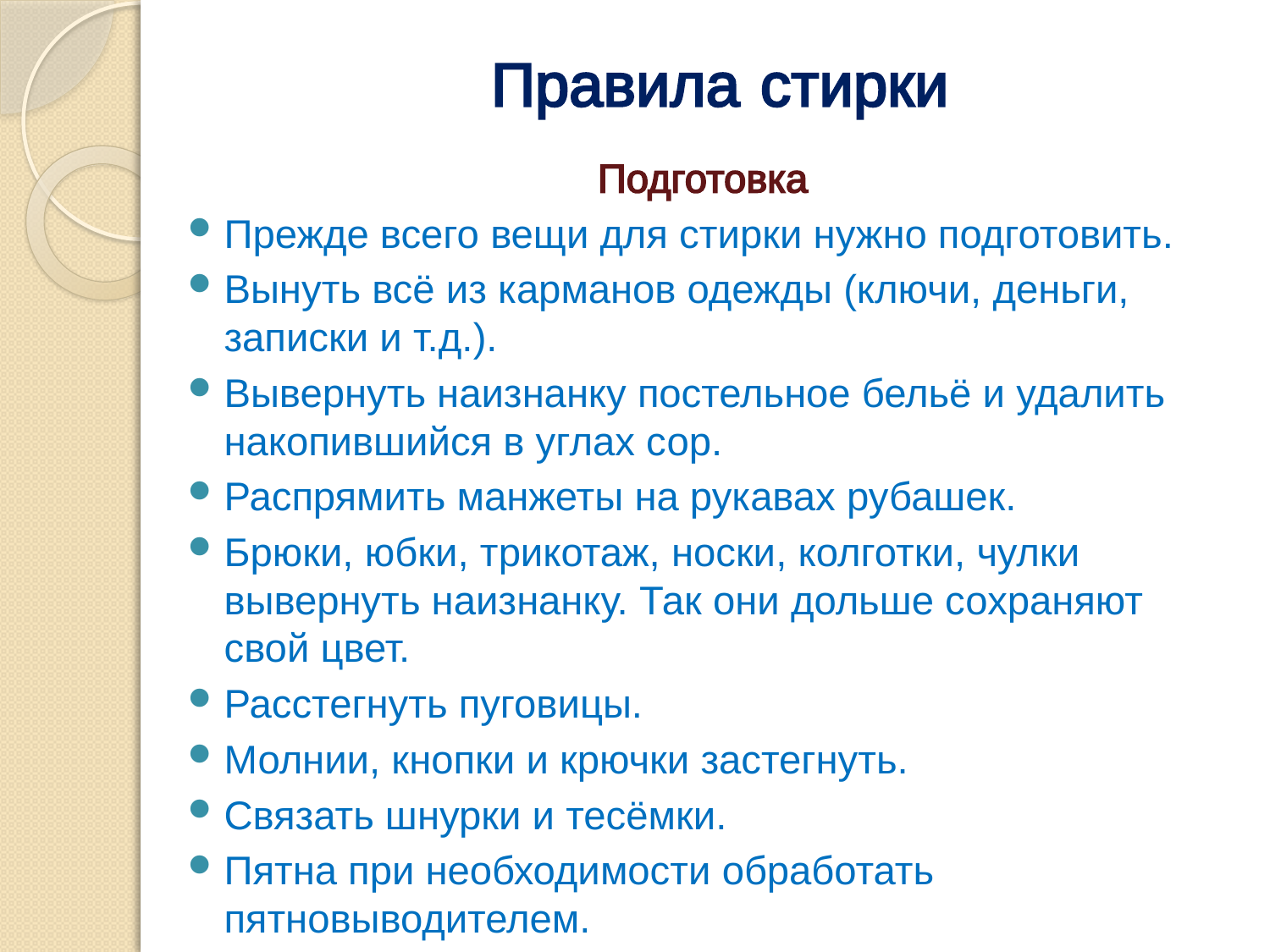

# Правила стирки
Подготовка
Прежде всего вещи для стирки нужно подготовить.
Вынуть всё из карманов одежды (ключи, деньги, записки и т.д.).
Вывернуть наизнанку постельное бельё и удалить накопившийся в углах сор.
Распрямить манжеты на рукавах рубашек.
Брюки, юбки, трикотаж, носки, колготки, чулки вывернуть наизнанку. Так они дольше сохраняют свой цвет.
Расстегнуть пуговицы.
Молнии, кнопки и крючки застегнуть.
Связать шнурки и тесёмки.
Пятна при необходимости обработать пятновыводителем.